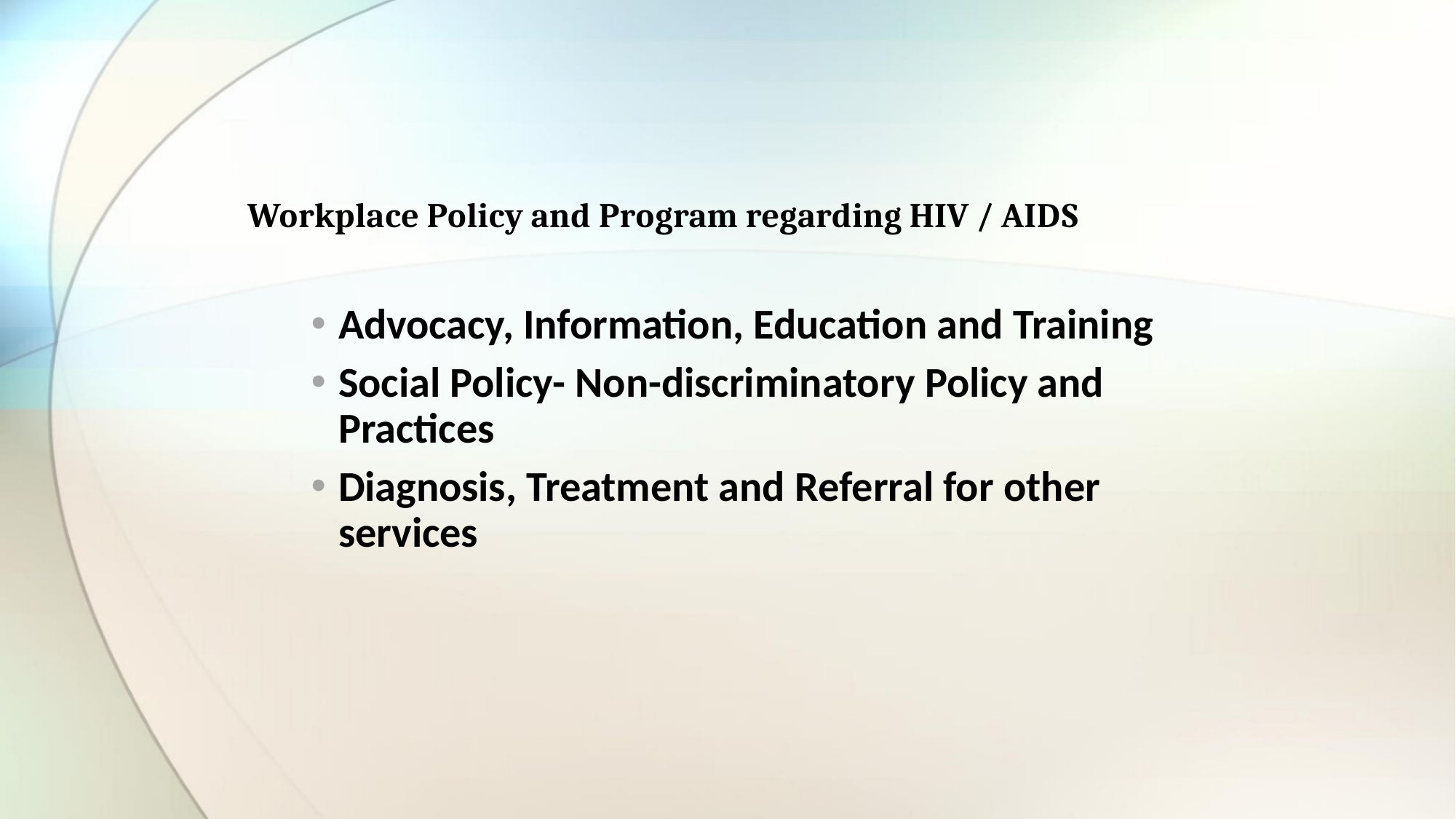

# Workplace Policy and Program regarding HIV / AIDS
Advocacy, Information, Education and Training
Social Policy- Non-discriminatory Policy and Practices
Diagnosis, Treatment and Referral for other services